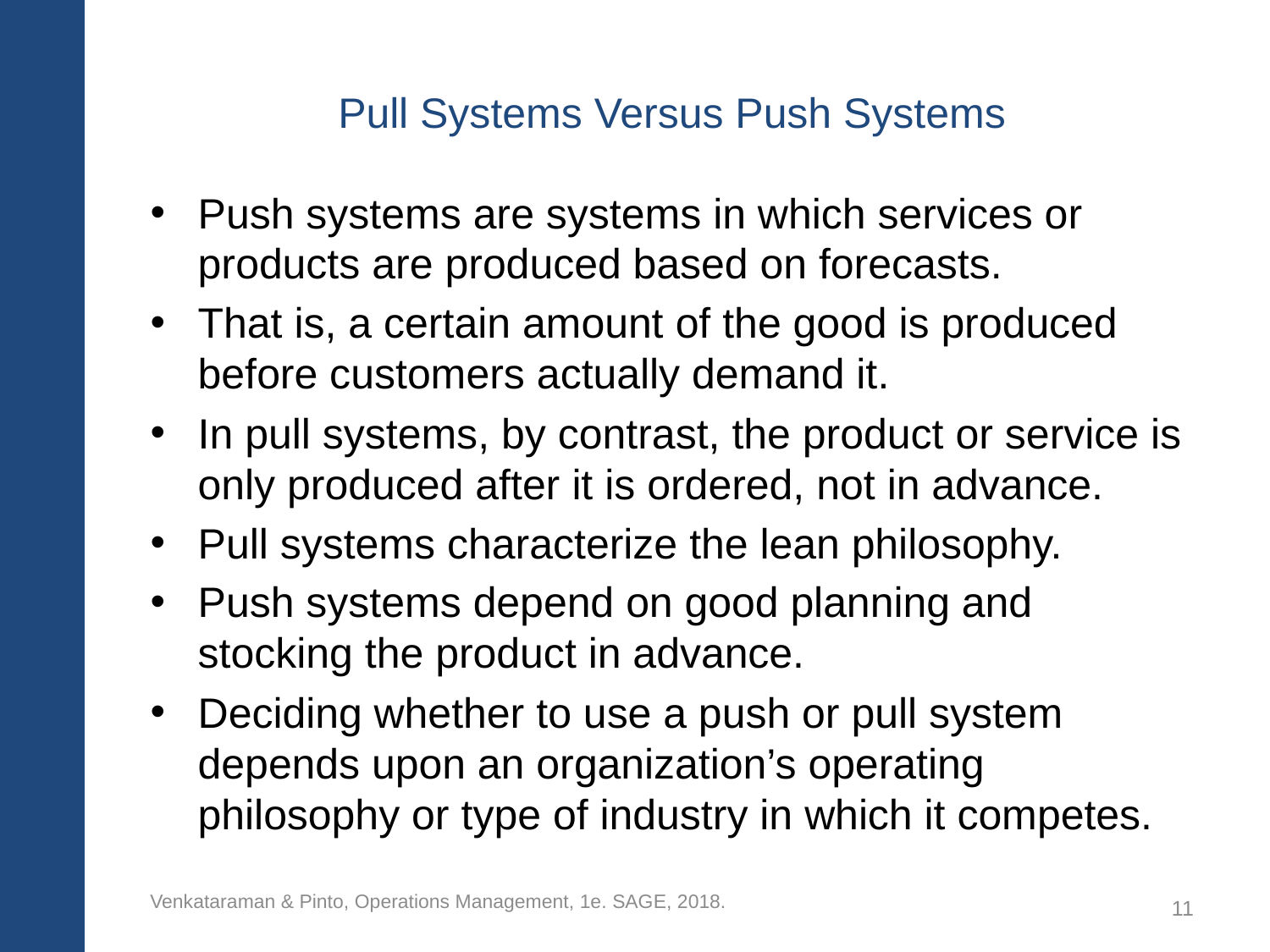

# Pull Systems Versus Push Systems
Push systems are systems in which services or products are produced based on forecasts.
That is, a certain amount of the good is produced before customers actually demand it.
In pull systems, by contrast, the product or service is only produced after it is ordered, not in advance.
Pull systems characterize the lean philosophy.
Push systems depend on good planning and stocking the product in advance.
Deciding whether to use a push or pull system depends upon an organization’s operating philosophy or type of industry in which it competes.
Venkataraman & Pinto, Operations Management, 1e. SAGE, 2018.
11